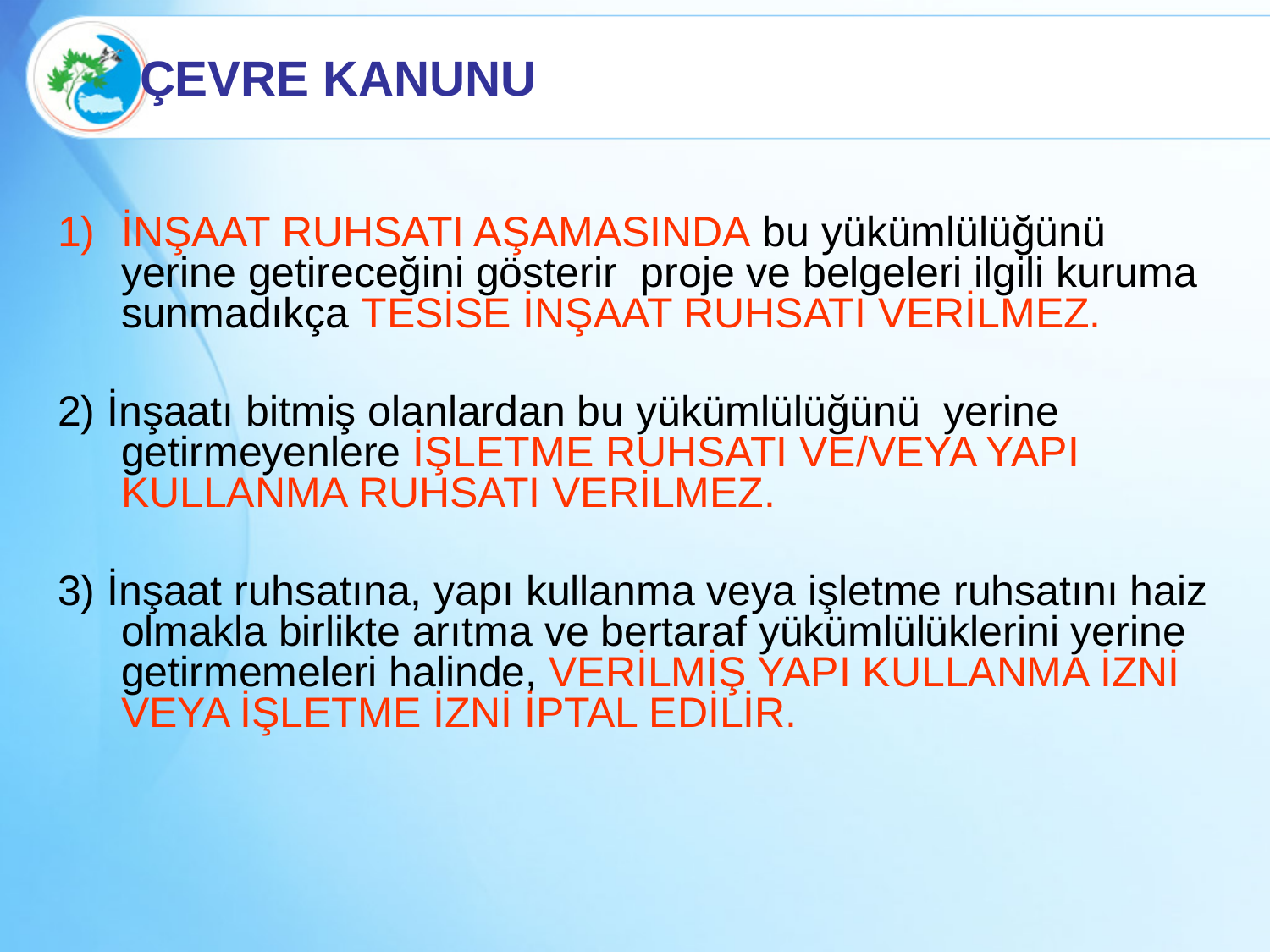

# ÇEVRE KANUNU
İNŞAAT RUHSATI AŞAMASINDA bu yükümlülüğünü yerine getireceğini gösterir  proje ve belgeleri ilgili kuruma sunmadıkça TESİSE İNŞAAT RUHSATI VERİLMEZ.

2) İnşaatı bitmiş olanlardan bu yükümlülüğünü  yerine getirmeyenlere İŞLETME RUHSATI VE/VEYA YAPI KULLANMA RUHSATI VERİLMEZ.

3) İnşaat ruhsatına, yapı kullanma veya işletme ruhsatını haiz olmakla birlikte arıtma ve bertaraf yükümlülüklerini yerine getirmemeleri halinde, VERİLMİŞ YAPI KULLANMA İZNİ VEYA İŞLETME İZNİ İPTAL EDİLİR.